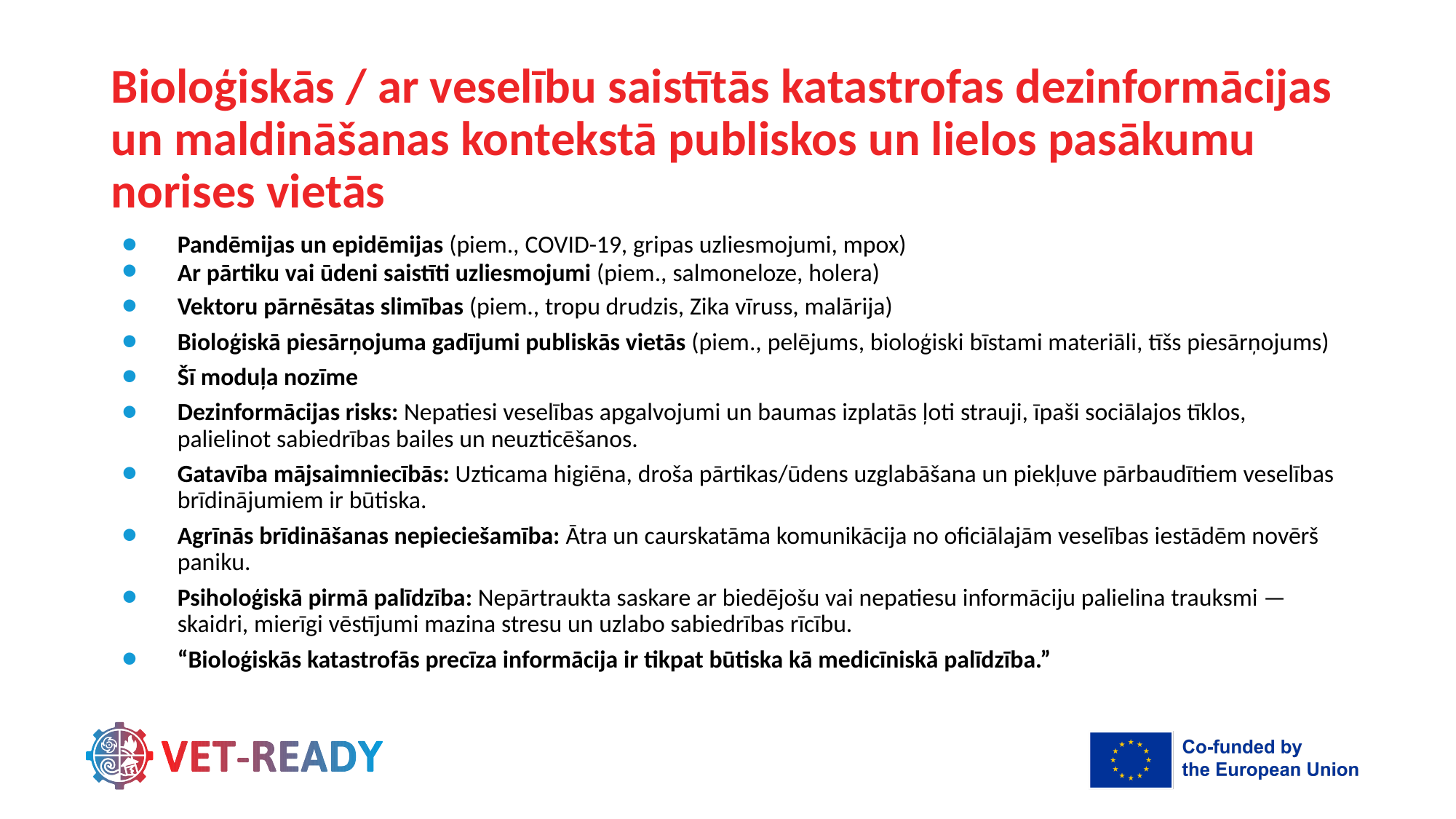

# Bioloģiskās / ar veselību saistītās katastrofas dezinformācijas un maldināšanas kontekstā publiskos un lielos pasākumu norises vietās
Pandēmijas un epidēmijas (piem., COVID-19, gripas uzliesmojumi, mpox)
Ar pārtiku vai ūdeni saistīti uzliesmojumi (piem., salmoneloze, holera)
Vektoru pārnēsātas slimības (piem., tropu drudzis, Zika vīruss, malārija)
Bioloģiskā piesārņojuma gadījumi publiskās vietās (piem., pelējums, bioloģiski bīstami materiāli, tīšs piesārņojums)
Šī moduļa nozīme
Dezinformācijas risks: Nepatiesi veselības apgalvojumi un baumas izplatās ļoti strauji, īpaši sociālajos tīklos, palielinot sabiedrības bailes un neuzticēšanos.
Gatavība mājsaimniecībās: Uzticama higiēna, droša pārtikas/ūdens uzglabāšana un piekļuve pārbaudītiem veselības brīdinājumiem ir būtiska.
Agrīnās brīdināšanas nepieciešamība: Ātra un caurskatāma komunikācija no oficiālajām veselības iestādēm novērš paniku.
Psiholoģiskā pirmā palīdzība: Nepārtraukta saskare ar biedējošu vai nepatiesu informāciju palielina trauksmi — skaidri, mierīgi vēstījumi mazina stresu un uzlabo sabiedrības rīcību.
“Bioloģiskās katastrofās precīza informācija ir tikpat būtiska kā medicīniskā palīdzība.”